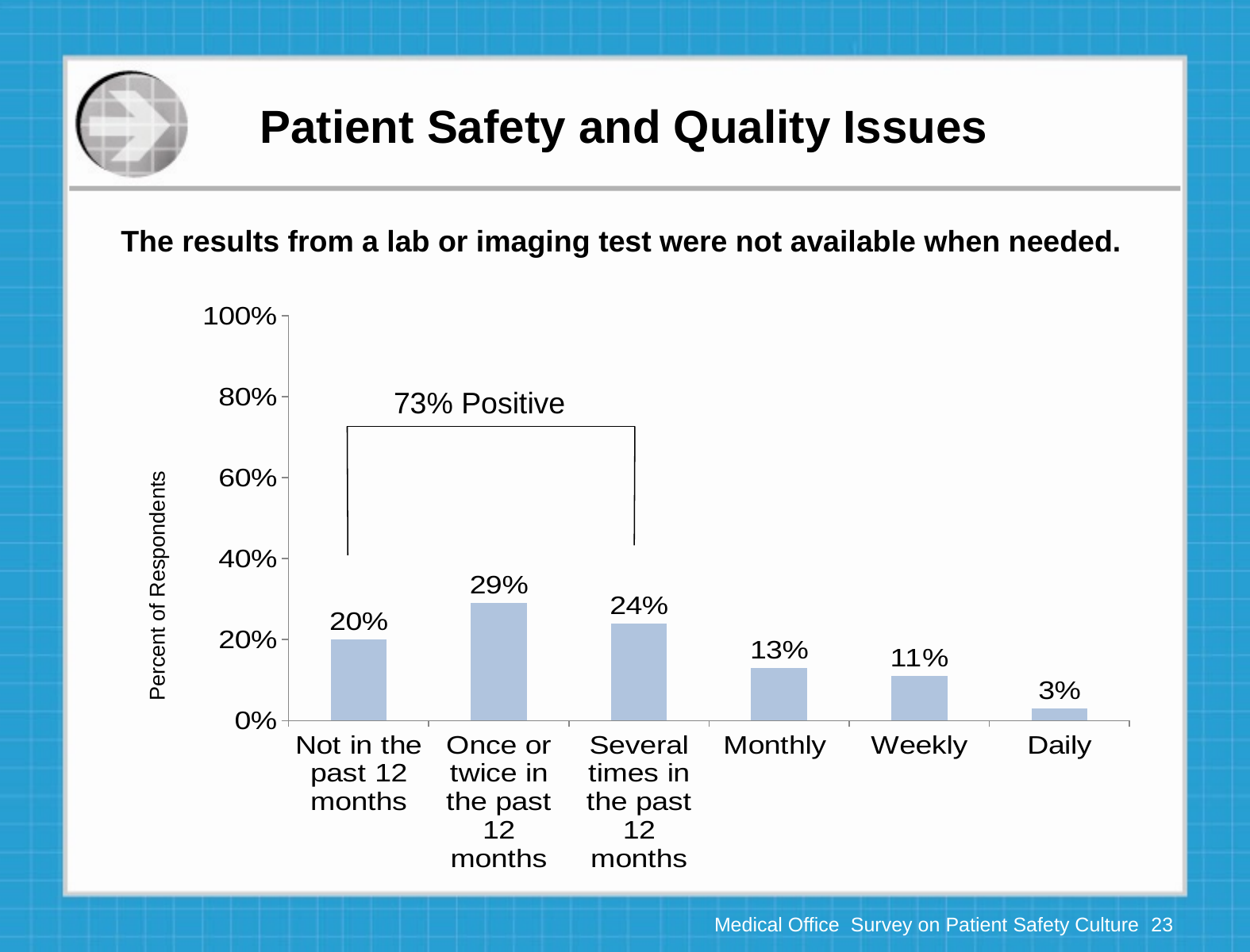

Patient Safety and Quality Issues
The results from a lab or imaging test were not available when needed.

### Chart

| Category | Series 1 |
|---|---|
| Not in the past 12 months | 0.2 |
| Once or twice in the past 12 months | 0.2900000000000003 |
| Several times in the past 12 months | 0.24000000000000019 |
| Monthly  | 0.13 |
| Weekly | 0.11 |
| Daily | 0.030000000000000002 |
Percent of Respondents
73% Positive